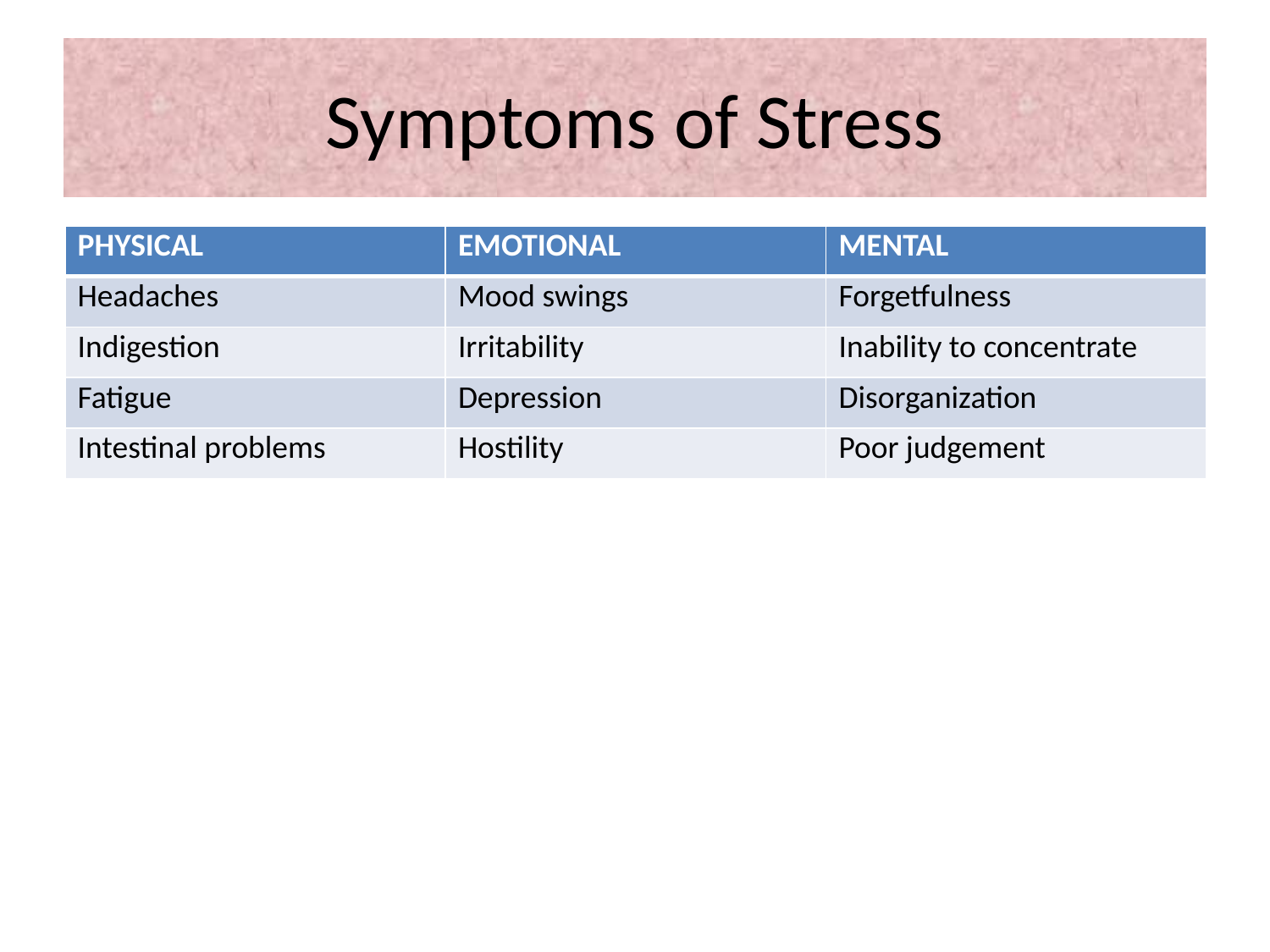

# Symptoms of Stress
| PHYSICAL | EMOTIONAL | MENTAL |
| --- | --- | --- |
| Headaches | Mood swings | Forgetfulness |
| Indigestion | Irritability | Inability to concentrate |
| Fatigue | Depression | Disorganization |
| Intestinal problems | Hostility | Poor judgement |